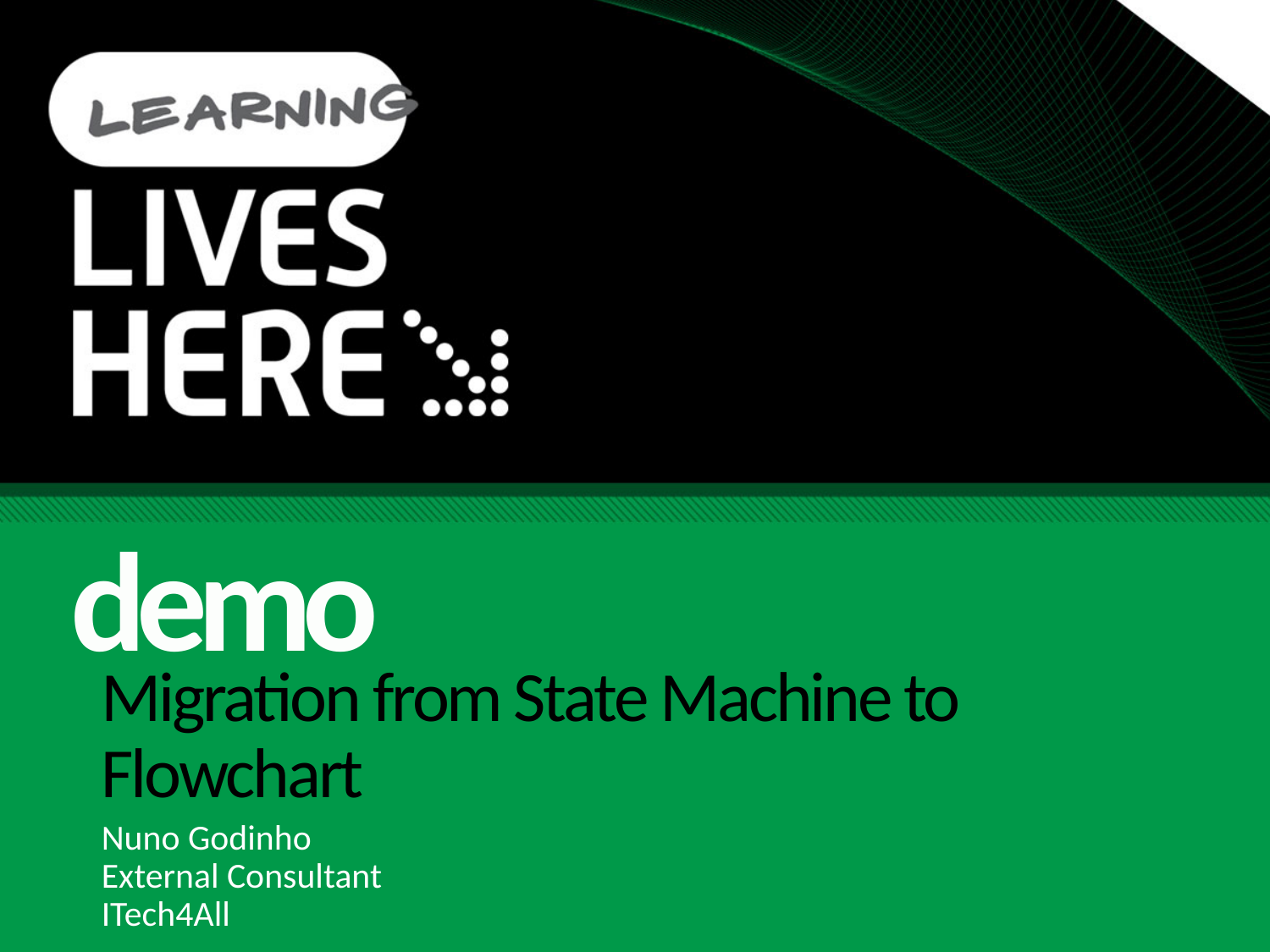

demo
# Migration from State Machine to Flowchart
Nuno Godinho
External Consultant
ITech4All